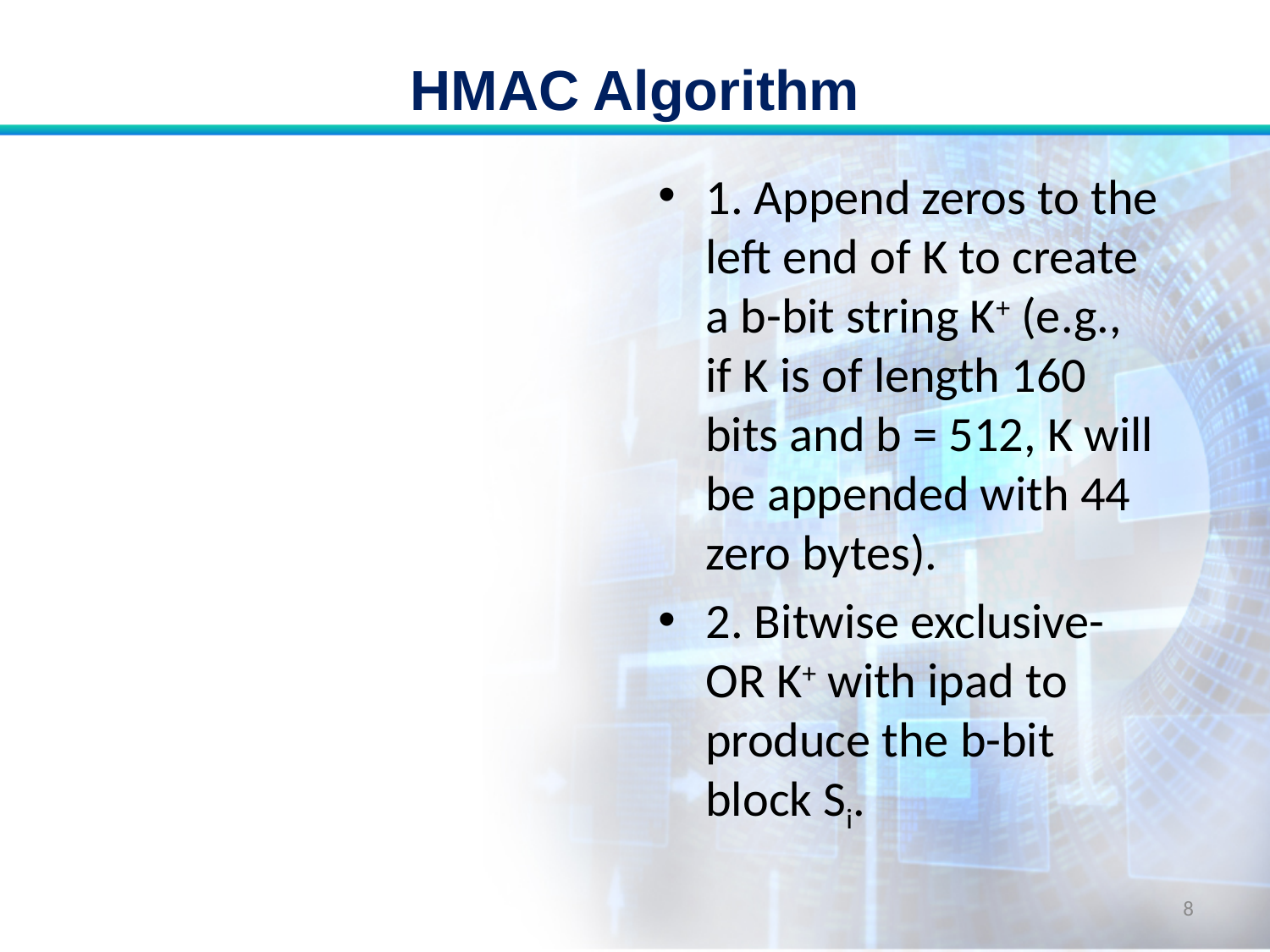

# HMAC Algorithm
1. Append zeros to the left end of K to create a b-bit string K+ (e.g., if K is of length 160 bits and b = 512, K will be appended with 44 zero bytes).
2. Bitwise exclusive-OR K+ with ipad to produce the b-bit block Si.
8